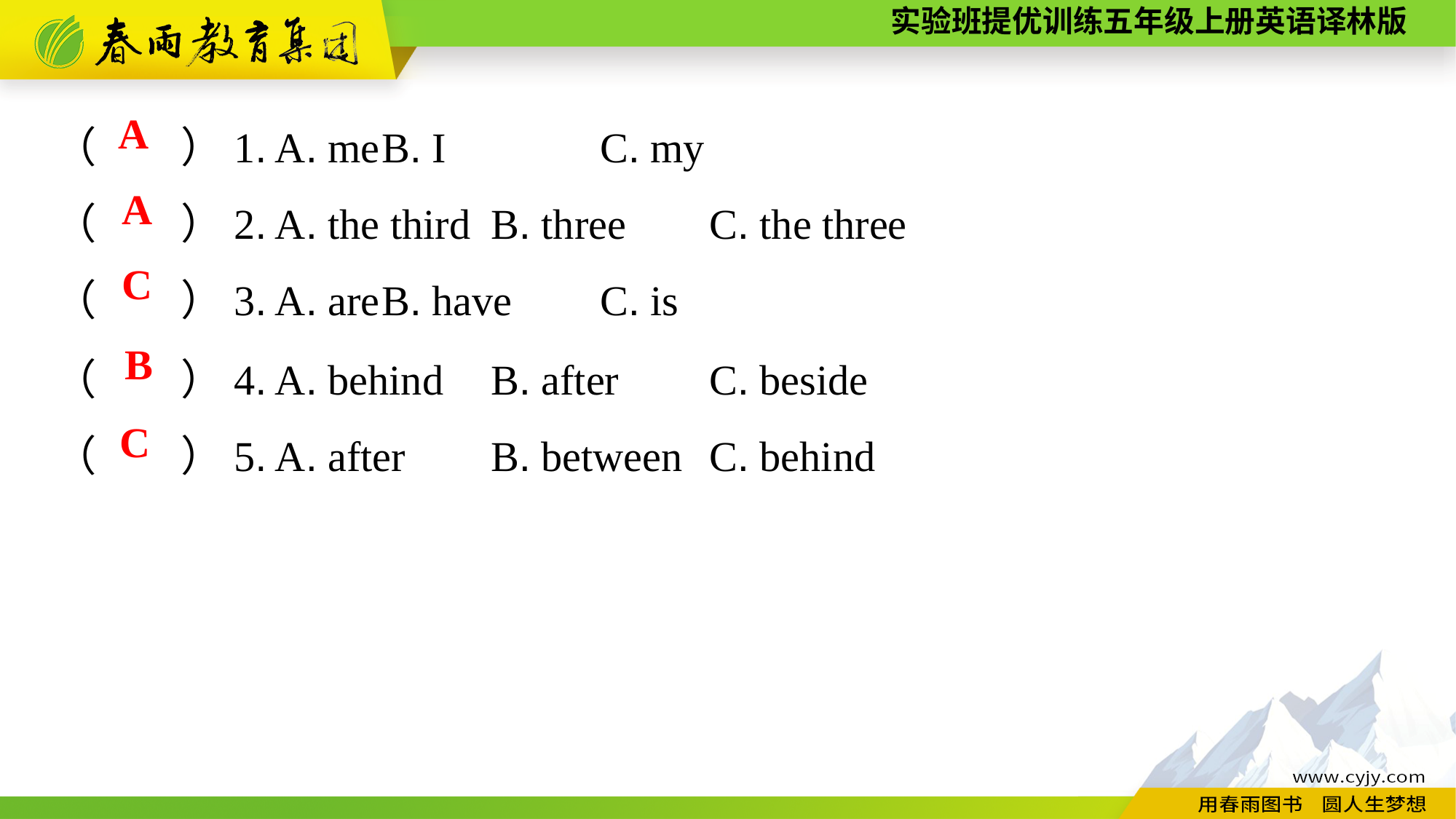

（　　）1. A. me	B. I		C. my
（　　）2. A. the third	B. three	C. the three
（　　）3. A. are	B. have	C. is
A
A
C
（　　）4. A. behind	B. after	C. beside
（　　）5. A. after	B. between	C. behind
B
C